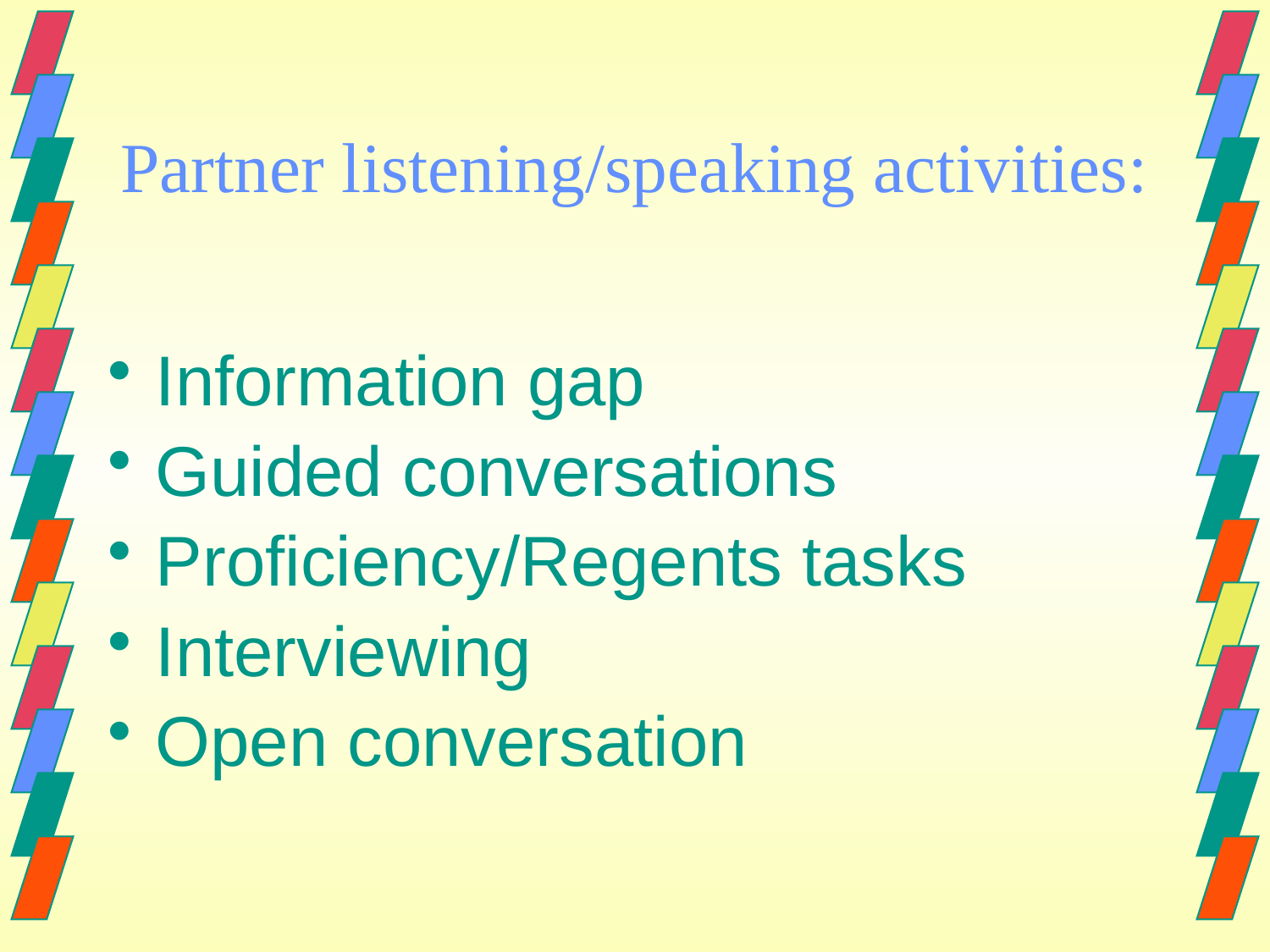

# Partner listening/speaking activities:
Information gap
Guided conversations
Proficiency/Regents tasks
Interviewing
Open conversation